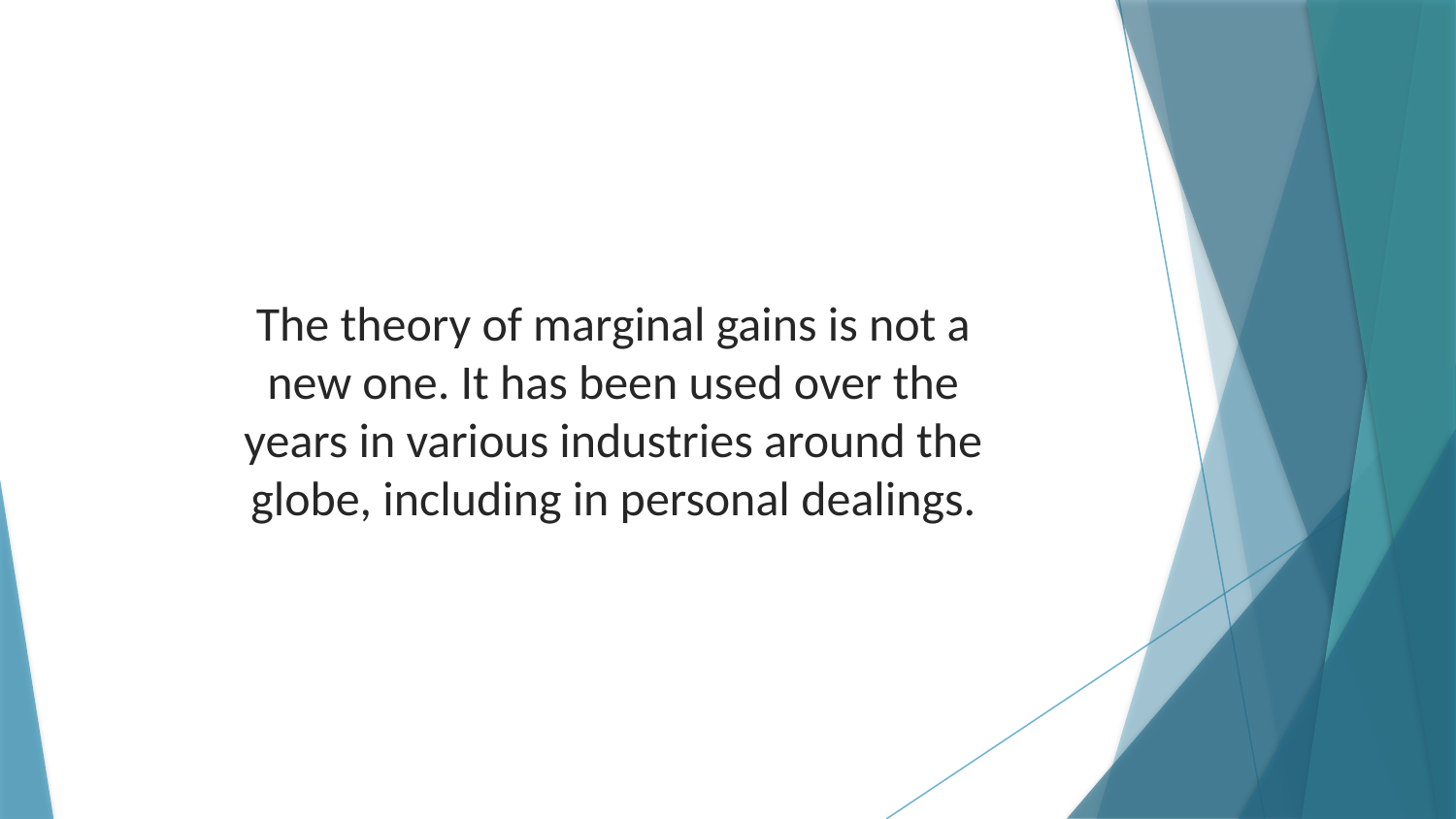

The theory of marginal gains is not a new one. It has been used over the years in various industries around the globe, including in personal dealings.